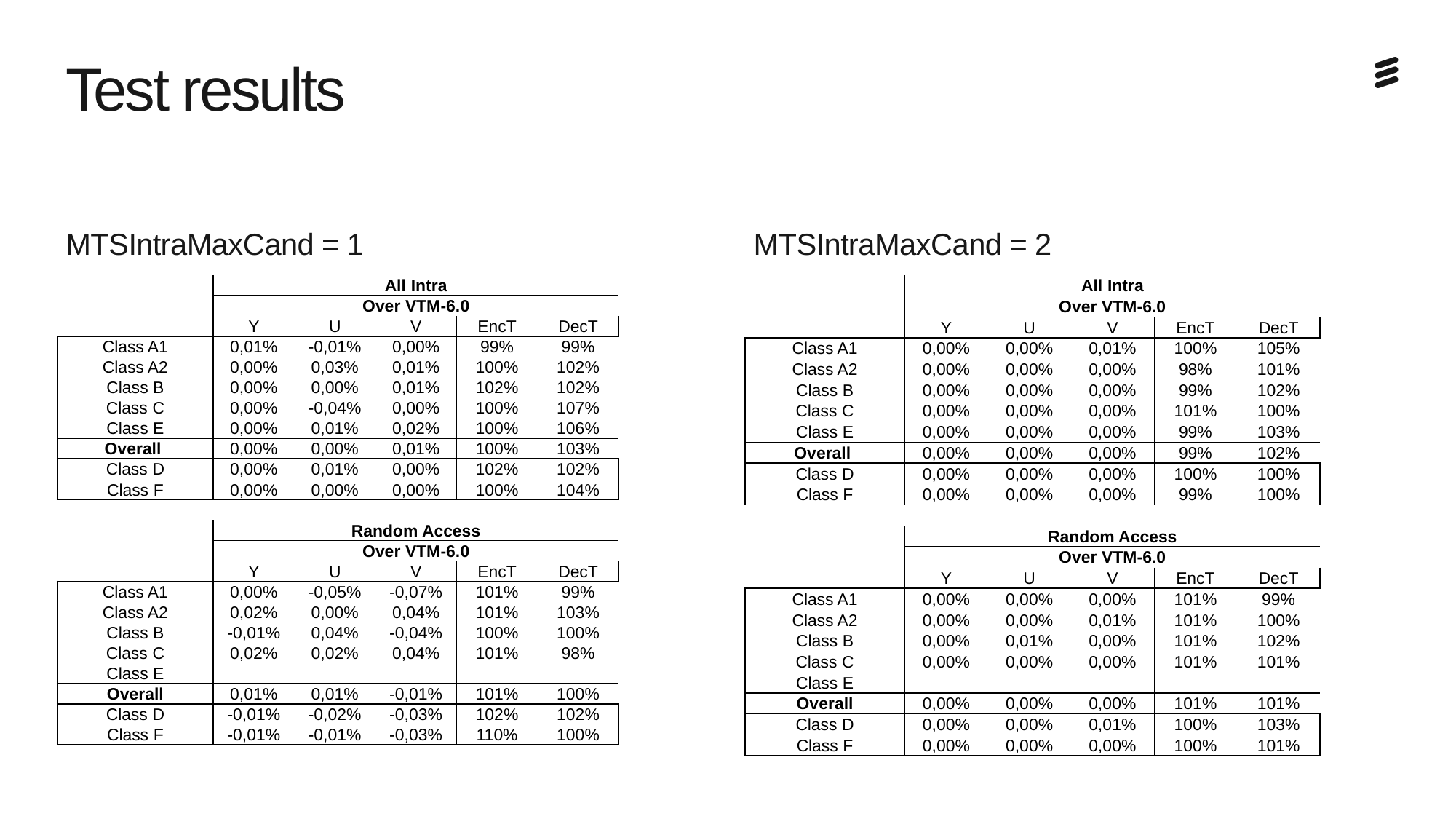

# Test results
MTSIntraMaxCand = 2
MTSIntraMaxCand = 1
|  | All Intra |  |  |  |  |
| --- | --- | --- | --- | --- | --- |
|  | Over VTM-6.0 |  |  |  |  |
|  | Y | U | V | EncT | DecT |
| Class A1 | 0,01% | -0,01% | 0,00% | 99% | 99% |
| Class A2 | 0,00% | 0,03% | 0,01% | 100% | 102% |
| Class B | 0,00% | 0,00% | 0,01% | 102% | 102% |
| Class C | 0,00% | -0,04% | 0,00% | 100% | 107% |
| Class E | 0,00% | 0,01% | 0,02% | 100% | 106% |
| Overall | 0,00% | 0,00% | 0,01% | 100% | 103% |
| Class D | 0,00% | 0,01% | 0,00% | 102% | 102% |
| Class F | 0,00% | 0,00% | 0,00% | 100% | 104% |
|  |  |  |  |  |  |
|  | Random Access |  |  |  |  |
|  | Over VTM-6.0 |  |  |  |  |
|  | Y | U | V | EncT | DecT |
| Class A1 | 0,00% | -0,05% | -0,07% | 101% | 99% |
| Class A2 | 0,02% | 0,00% | 0,04% | 101% | 103% |
| Class B | -0,01% | 0,04% | -0,04% | 100% | 100% |
| Class C | 0,02% | 0,02% | 0,04% | 101% | 98% |
| Class E |  |  |  |  |  |
| Overall | 0,01% | 0,01% | -0,01% | 101% | 100% |
| Class D | -0,01% | -0,02% | -0,03% | 102% | 102% |
| Class F | -0,01% | -0,01% | -0,03% | 110% | 100% |
|  | All Intra |  |  |  |  |
| --- | --- | --- | --- | --- | --- |
|  | Over VTM-6.0 |  |  |  |  |
|  | Y | U | V | EncT | DecT |
| Class A1 | 0,00% | 0,00% | 0,01% | 100% | 105% |
| Class A2 | 0,00% | 0,00% | 0,00% | 98% | 101% |
| Class B | 0,00% | 0,00% | 0,00% | 99% | 102% |
| Class C | 0,00% | 0,00% | 0,00% | 101% | 100% |
| Class E | 0,00% | 0,00% | 0,00% | 99% | 103% |
| Overall | 0,00% | 0,00% | 0,00% | 99% | 102% |
| Class D | 0,00% | 0,00% | 0,00% | 100% | 100% |
| Class F | 0,00% | 0,00% | 0,00% | 99% | 100% |
|  |  |  |  |  |  |
|  | Random Access |  |  |  |  |
|  | Over VTM-6.0 |  |  |  |  |
|  | Y | U | V | EncT | DecT |
| Class A1 | 0,00% | 0,00% | 0,00% | 101% | 99% |
| Class A2 | 0,00% | 0,00% | 0,01% | 101% | 100% |
| Class B | 0,00% | 0,01% | 0,00% | 101% | 102% |
| Class C | 0,00% | 0,00% | 0,00% | 101% | 101% |
| Class E |  |  |  |  |  |
| Overall | 0,00% | 0,00% | 0,00% | 101% | 101% |
| Class D | 0,00% | 0,00% | 0,01% | 100% | 103% |
| Class F | 0,00% | 0,00% | 0,00% | 100% | 101% |